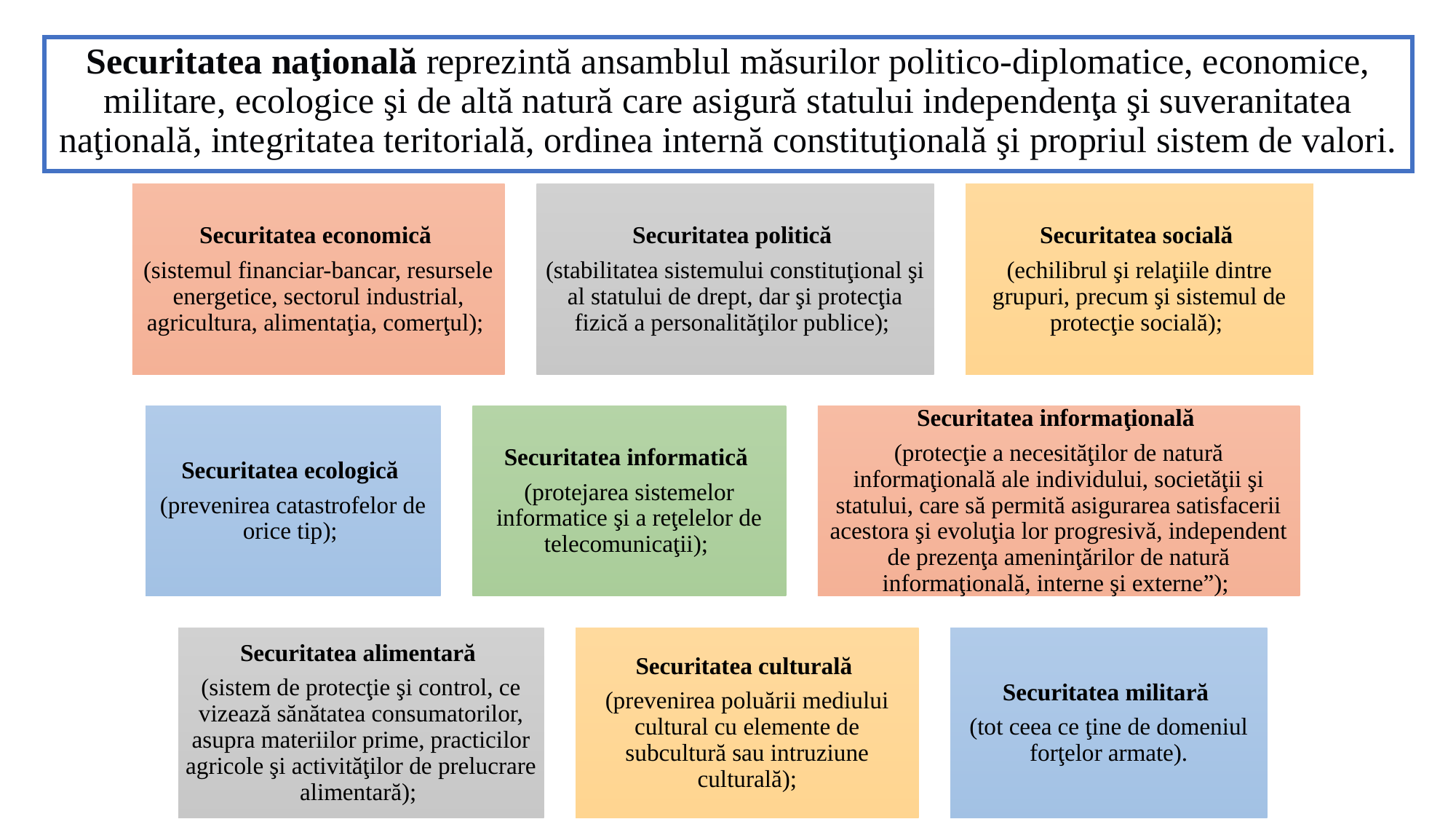

Securitatea naţională reprezintă ansamblul măsurilor politico-diplomatice, economice, militare, ecologice şi de altă natură care asigură statului independenţa şi suveranitatea naţională, integritatea teritorială, ordinea internă constituţională şi propriul sistem de valori.
Securitatea economică
(sistemul financiar-bancar, resursele energetice, sectorul industrial, agricultura, alimentaţia, comerţul);
Securitatea politică
(stabilitatea sistemului constituţional şi al statului de drept, dar şi protecţia fizică a personalităţilor publice);
Securitatea socială
(echilibrul şi relaţiile dintre grupuri, precum şi sistemul de protecţie socială);
Securitatea ecologică
(prevenirea catastrofelor de orice tip);
Securitatea informatică
(protejarea sistemelor informatice şi a reţelelor de telecomunicaţii);
Securitatea informaţională
(protecţie a necesităţilor de natură informaţională ale individului, societăţii şi statului, care să permită asigurarea satisfacerii acestora şi evoluţia lor progresivă, independent de prezenţa ameninţărilor de natură informaţională, interne şi externe”);
Securitatea alimentară
(sistem de protecţie şi control, ce vizează sănătatea consumatorilor, asupra materiilor prime, practicilor agricole şi activităţilor de prelucrare alimentară);
Securitatea culturală
(prevenirea poluării mediului cultural cu elemente de subcultură sau intruziune culturală);
Securitatea militară
(tot ceea ce ţine de domeniul forţelor armate).